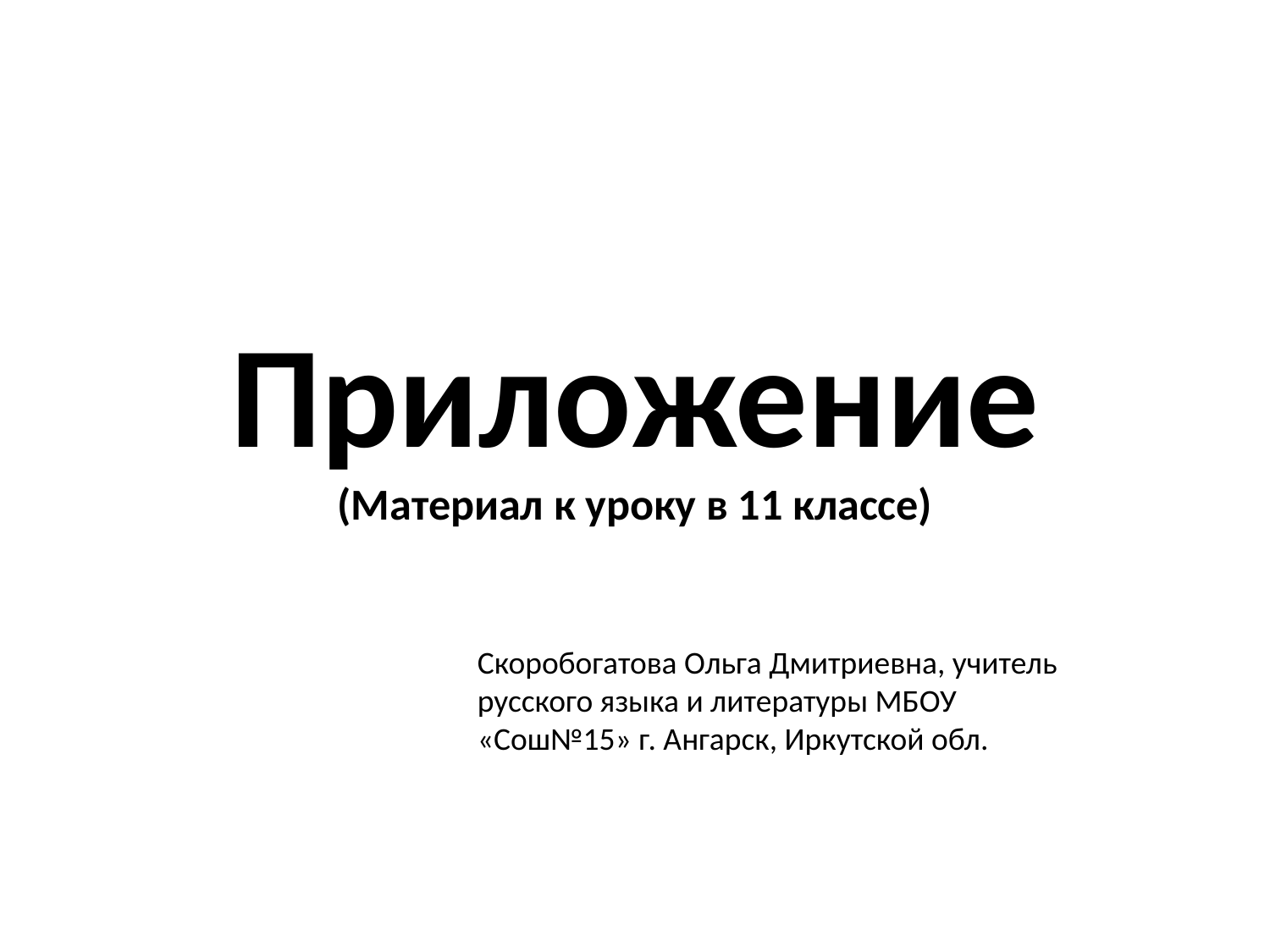

# Приложение (Материал к уроку в 11 классе)
Скоробогатова Ольга Дмитриевна, учитель русского языка и литературы МБОУ «Сош№15» г. Ангарск, Иркутской обл.